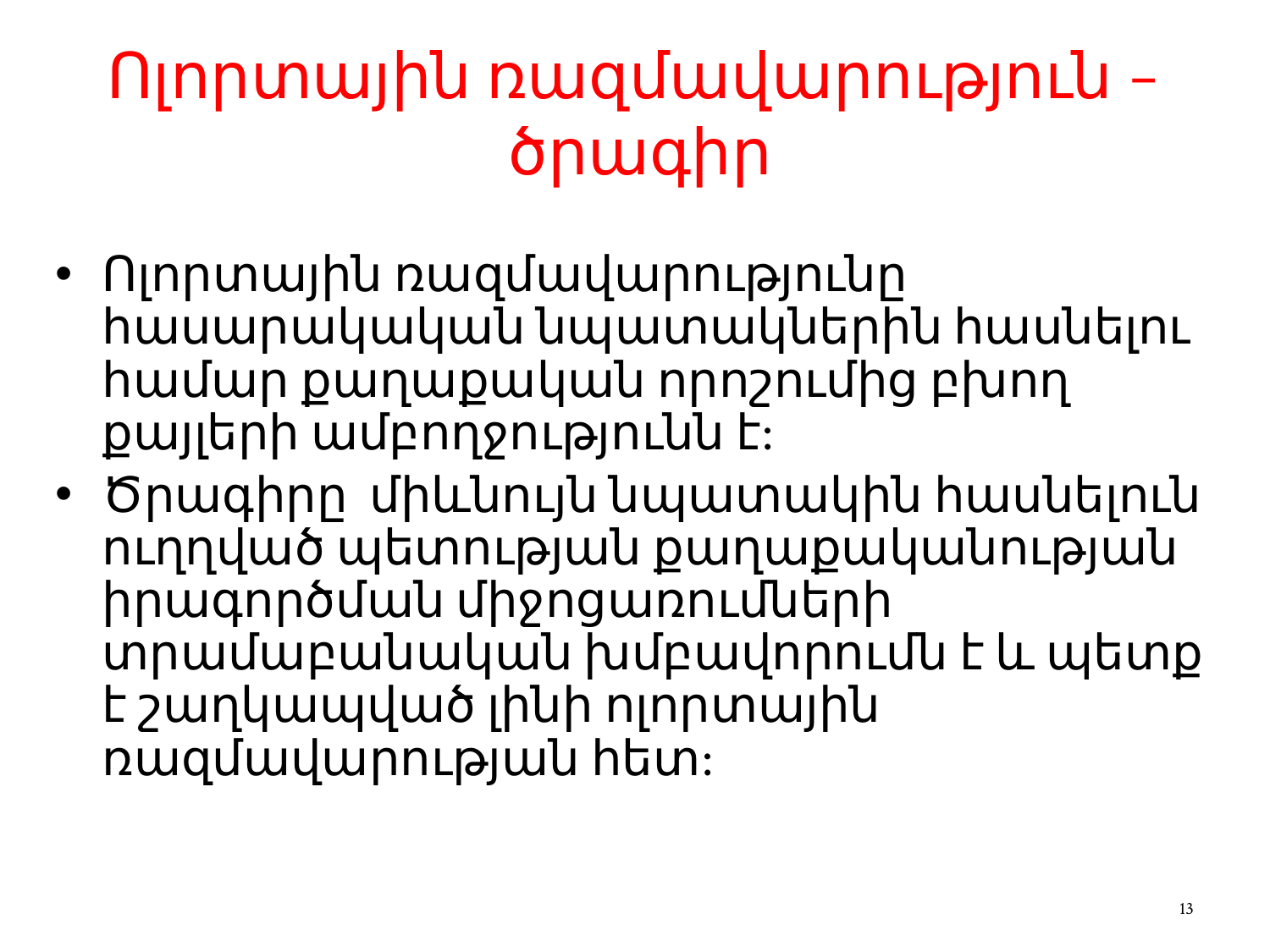

Ոլորտային ռազմավարություն –  ծրագիր
Ոլորտային ռազմավարությունը հասարակական նպատակներին հասնելու համար քաղաքական որոշումից բխող քայլերի ամբողջությունն է:
Ծրագիրը  միևնույն նպատակին հասնելուն ուղղված պետության քաղաքականության իրագործման միջոցառումների  տրամաբանական խմբավորումն է և պետք է շաղկապված լինի ոլորտային ռազմավարության հետ:

13